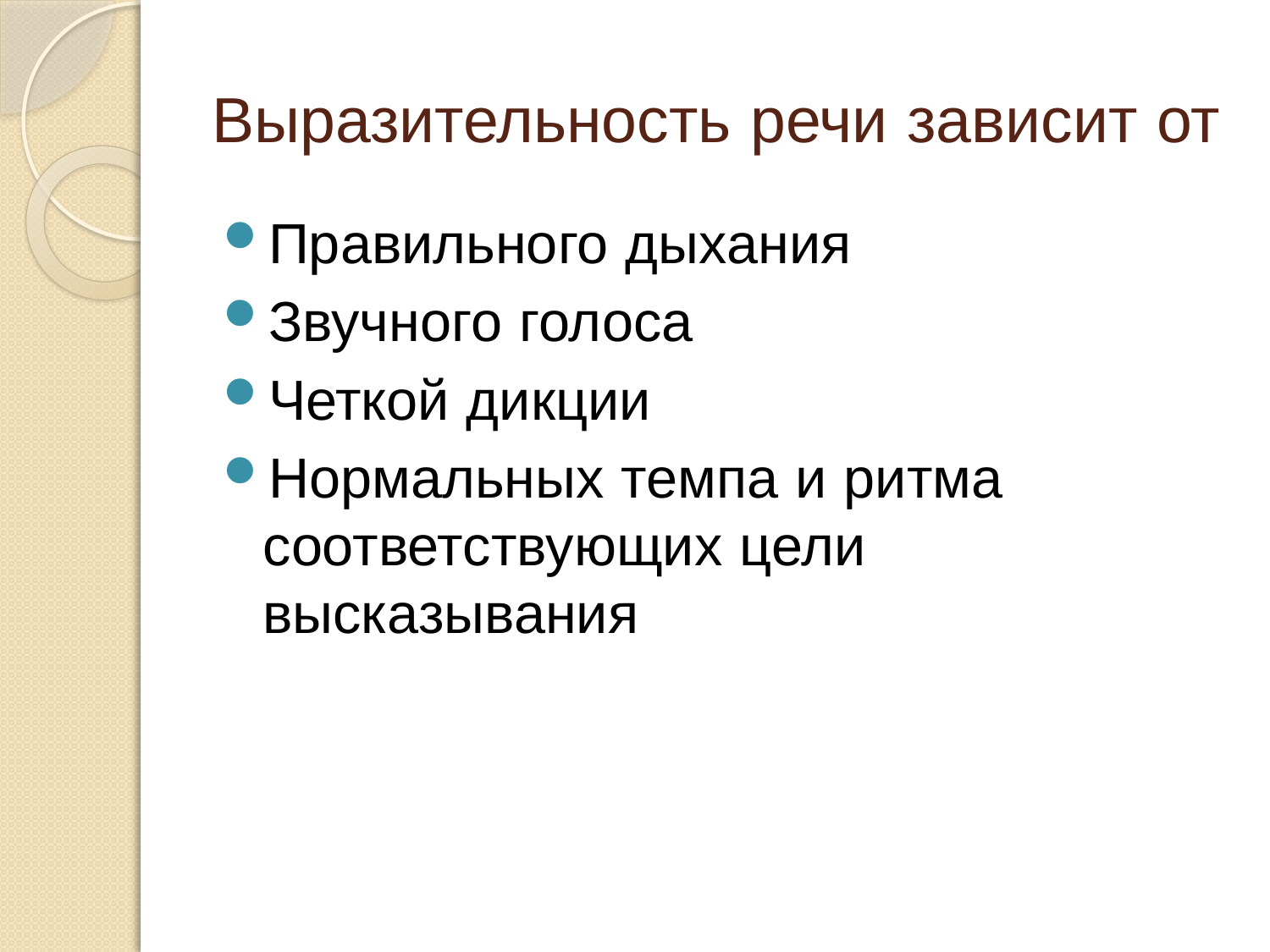

# Выразительность речи зависит от
Правильного дыхания
Звучного голоса
Четкой дикции
Нормальных темпа и ритма соответствующих цели высказывания